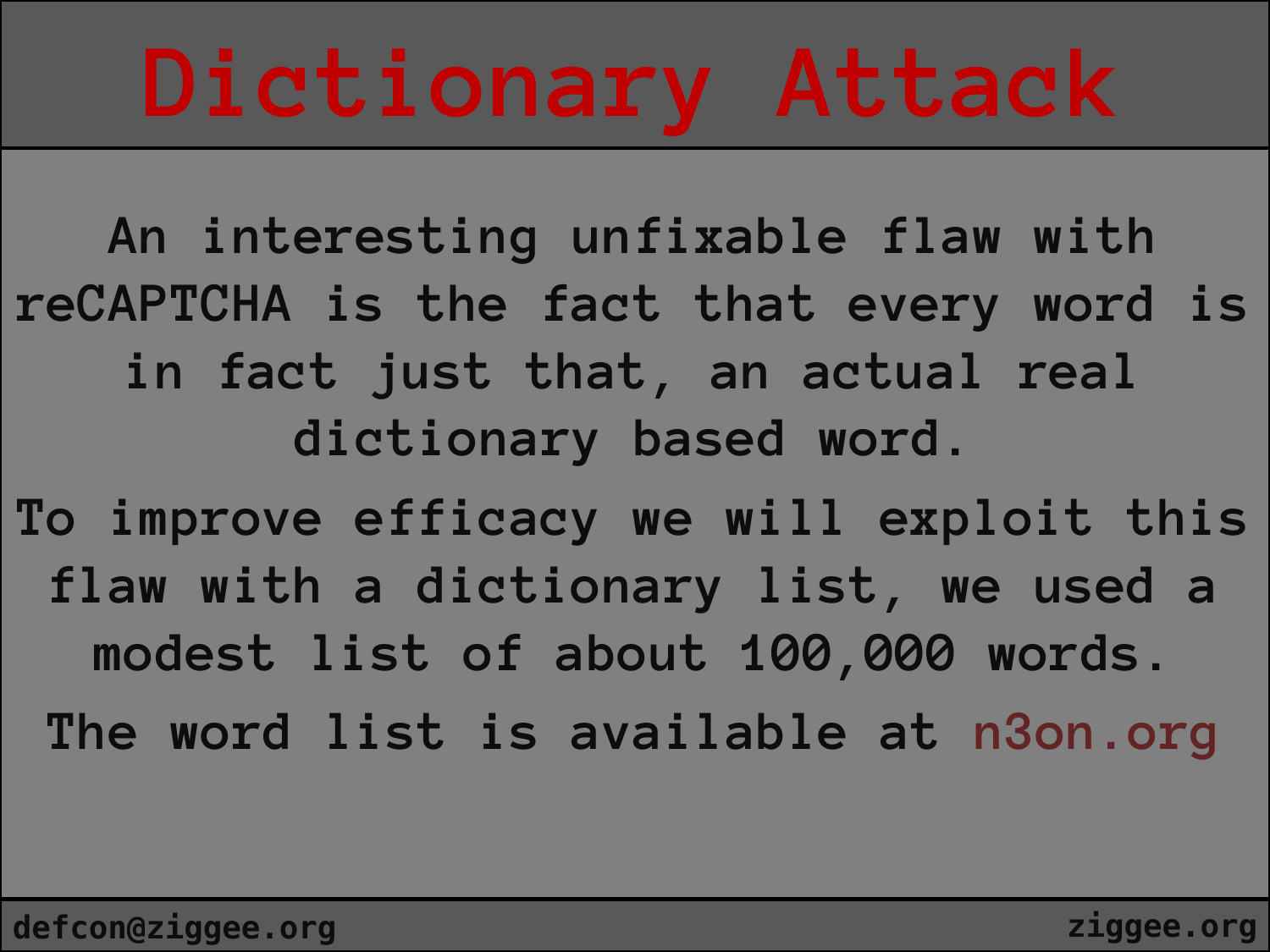

Dictionary Attack
An interesting unfixable flaw with reCAPTCHA is the fact that every word is in fact just that, an actual real dictionary based word.
To improve efficacy we will exploit this flaw with a dictionary list, we used a modest list of about 100,000 words.
The word list is available at n3on.org

ziggee.org
defcon@ziggee.org